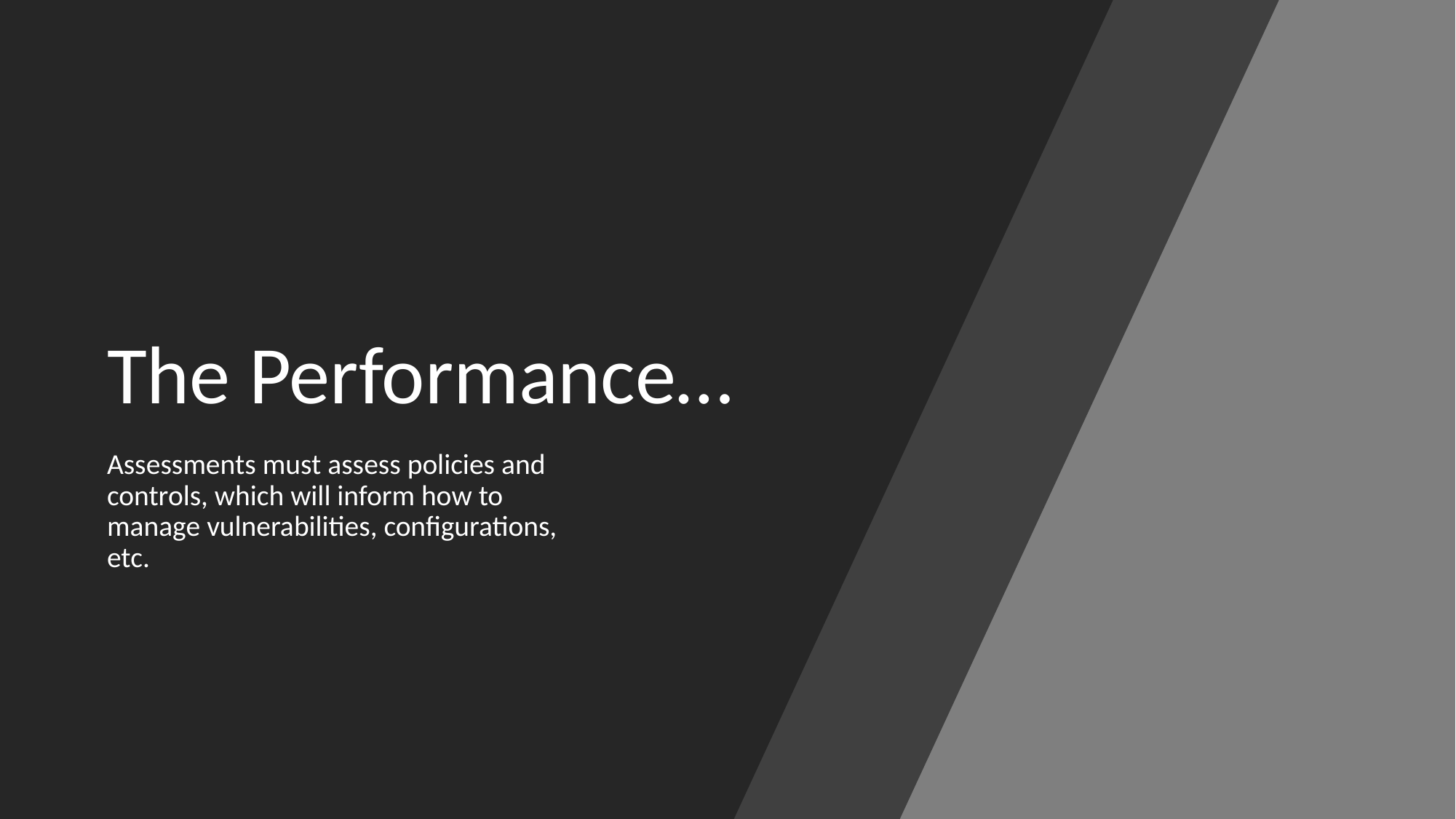

# The Performance…
Assessments must assess policies and controls, which will inform how to manage vulnerabilities, configurations, etc.